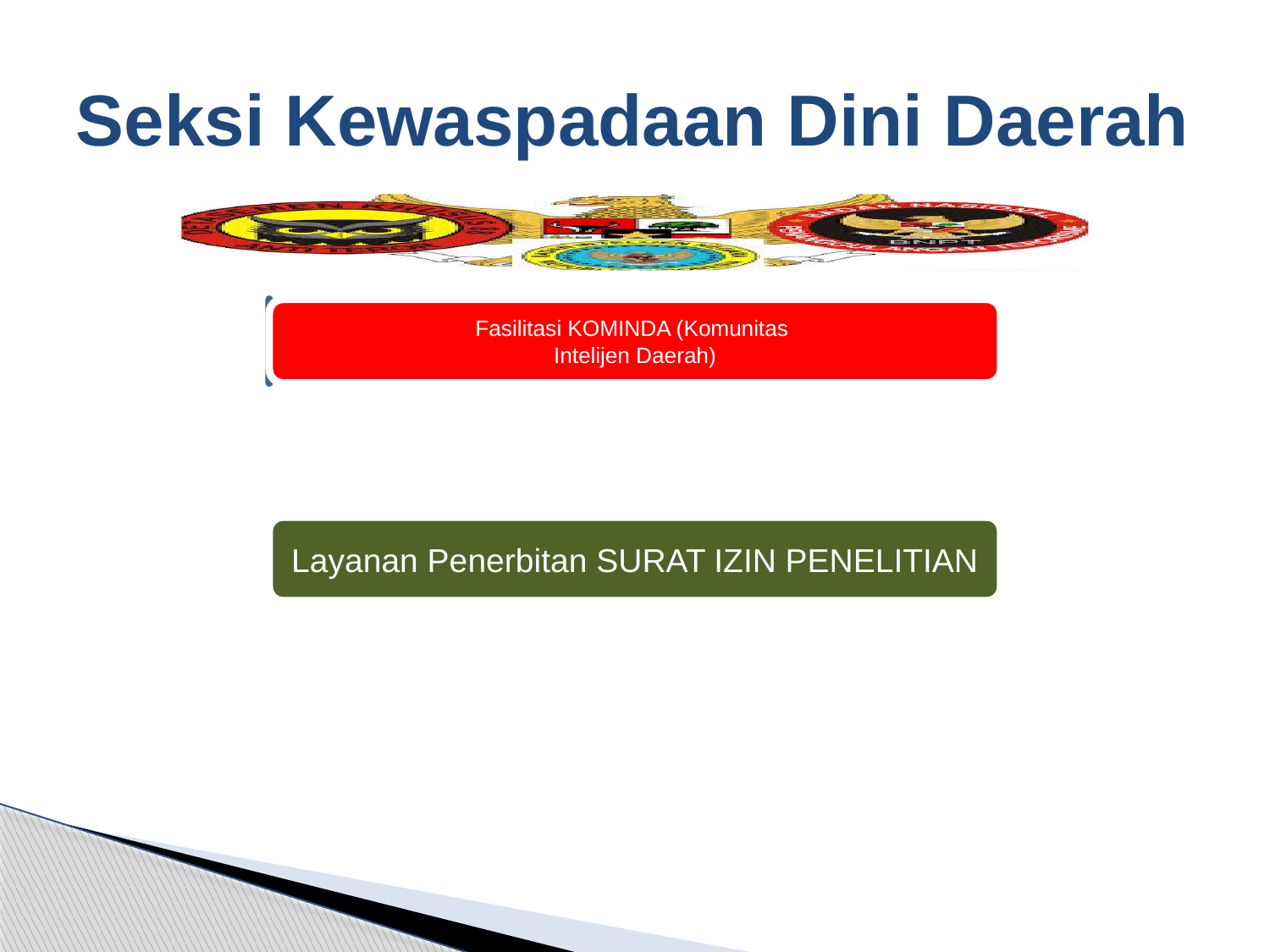

# Seksi Kewaspadaan Dini Daerah
Fasilitasi KOMINDA (Komunitas
Intelijen Daerah)
Layanan Penerbitan SURAT IZIN PENELITIAN